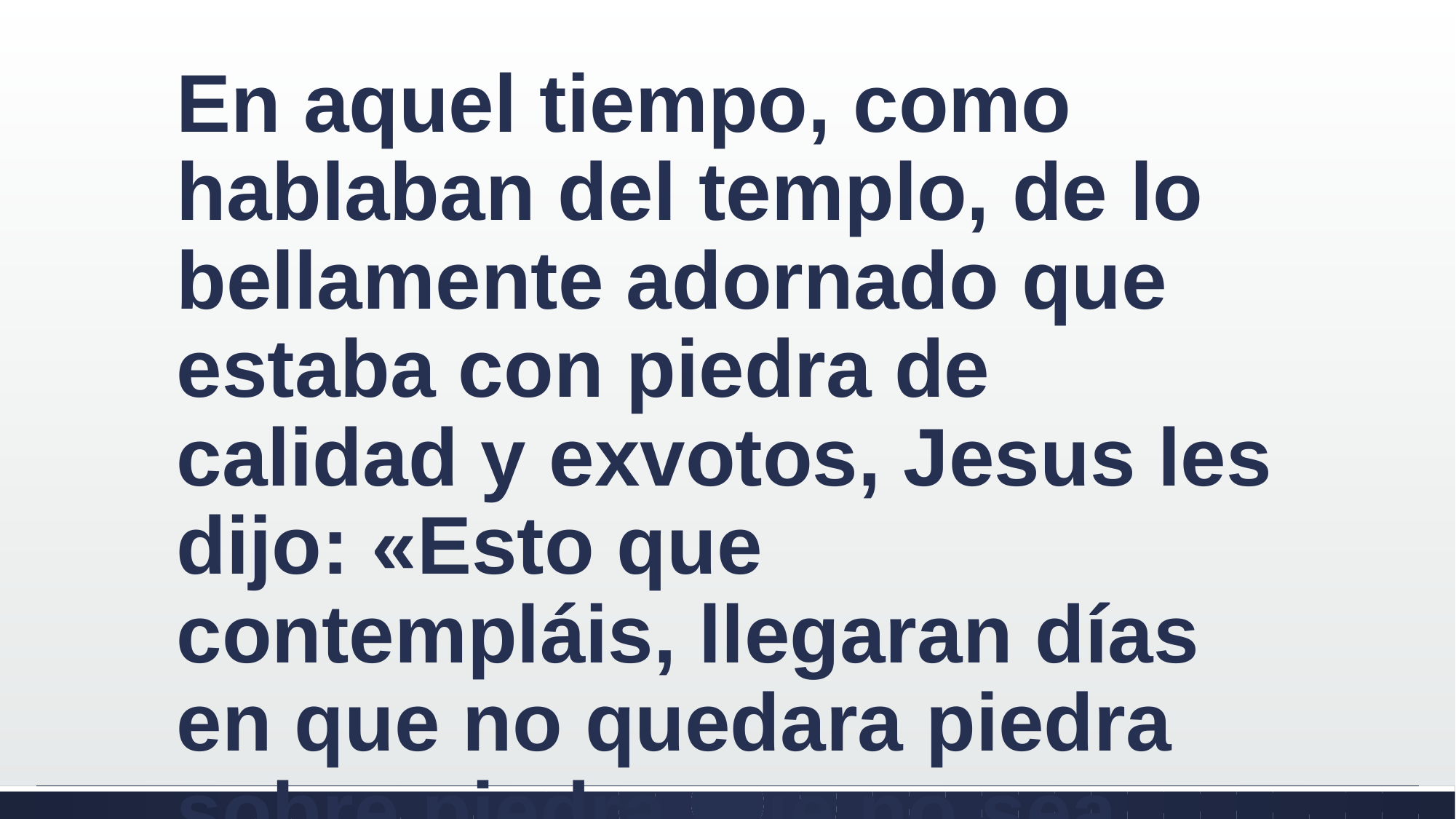

#
En aquel tiempo, como hablaban del templo, de lo bellamente adornado que estaba con piedra de calidad y exvotos, Jesus les dijo: «Esto que contempláis, llegaran días en que no quedara piedra sobre piedra que no sea destruida.»